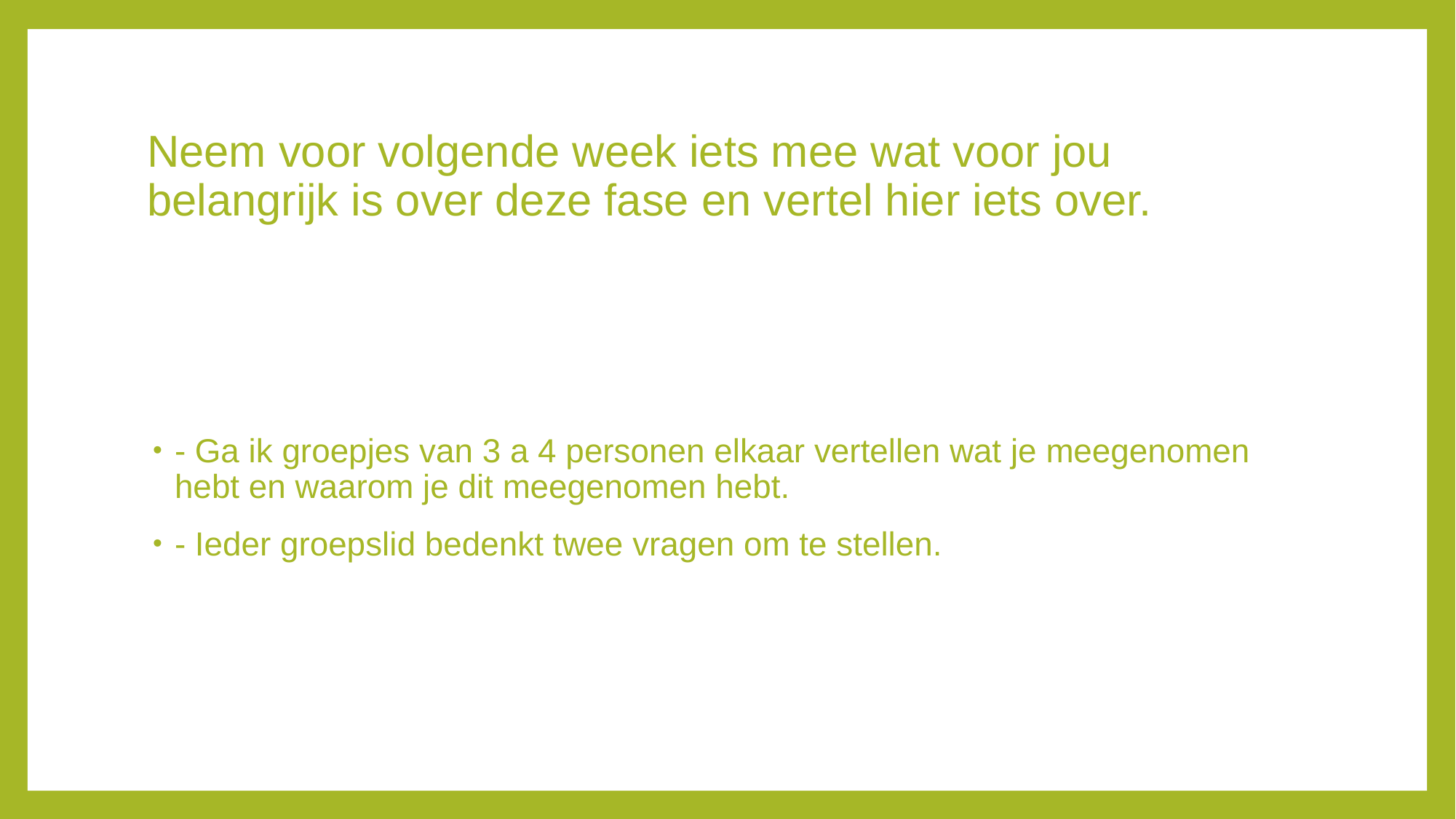

# Neem voor volgende week iets mee wat voor jou belangrijk is over deze fase en vertel hier iets over.

- Ga ik groepjes van 3 a 4 personen elkaar vertellen wat je meegenomen hebt en waarom je dit meegenomen hebt.
- Ieder groepslid bedenkt twee vragen om te stellen.